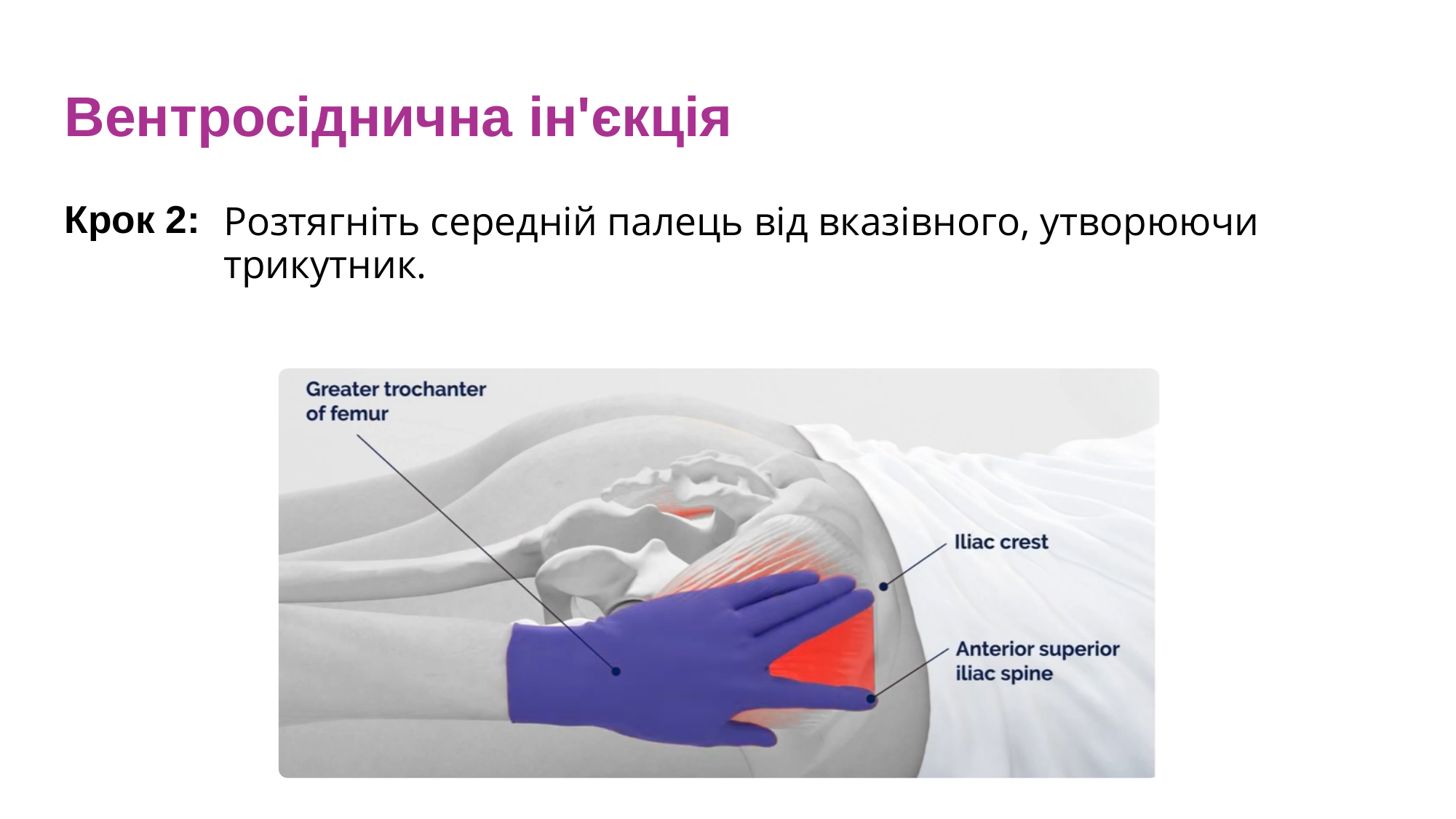

Вентросіднична ін'єкція
Крок 2:
Розтягніть середній палець від вказівного, утворюючи трикутник.